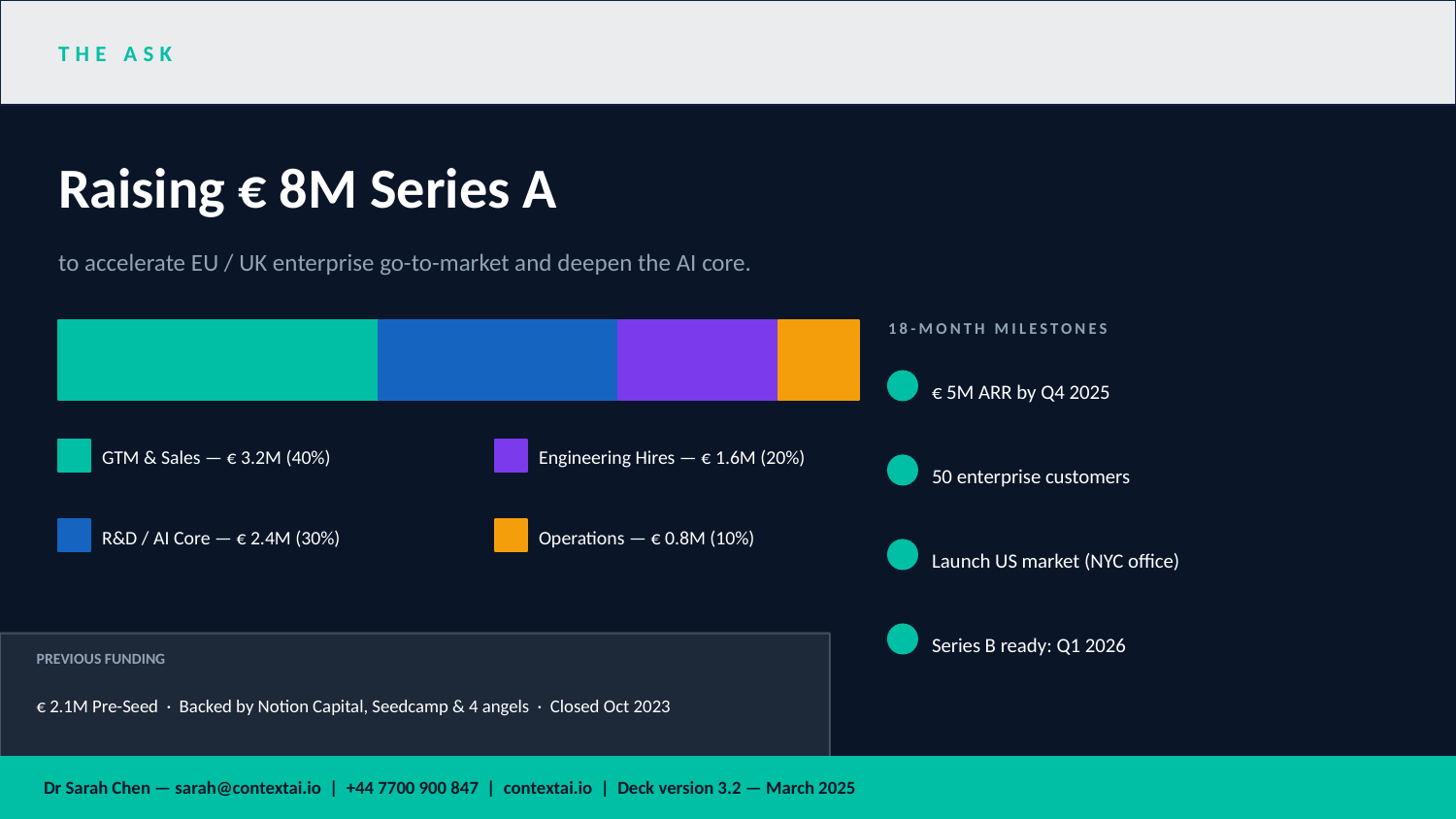

THE ASK
Raising € 8M Series A
to accelerate EU / UK enterprise go-to-market and deepen the AI core.
18-MONTH MILESTONES

€ 5M ARR by Q4 2025

GTM & Sales — € 3.2M (40%)
Engineering Hires — € 1.6M (20%)

50 enterprise customers

R&D / AI Core — € 2.4M (30%)
Operations — € 0.8M (10%)

Launch US market (NYC office)

Series B ready: Q1 2026

PREVIOUS FUNDING
€ 2.1M Pre-Seed  ·  Backed by Notion Capital, Seedcamp & 4 angels  ·  Closed Oct 2023

Dr Sarah Chen — sarah@contextai.io  |  +44 7700 900 847  |  contextai.io  |  Deck version 3.2 — March 2025